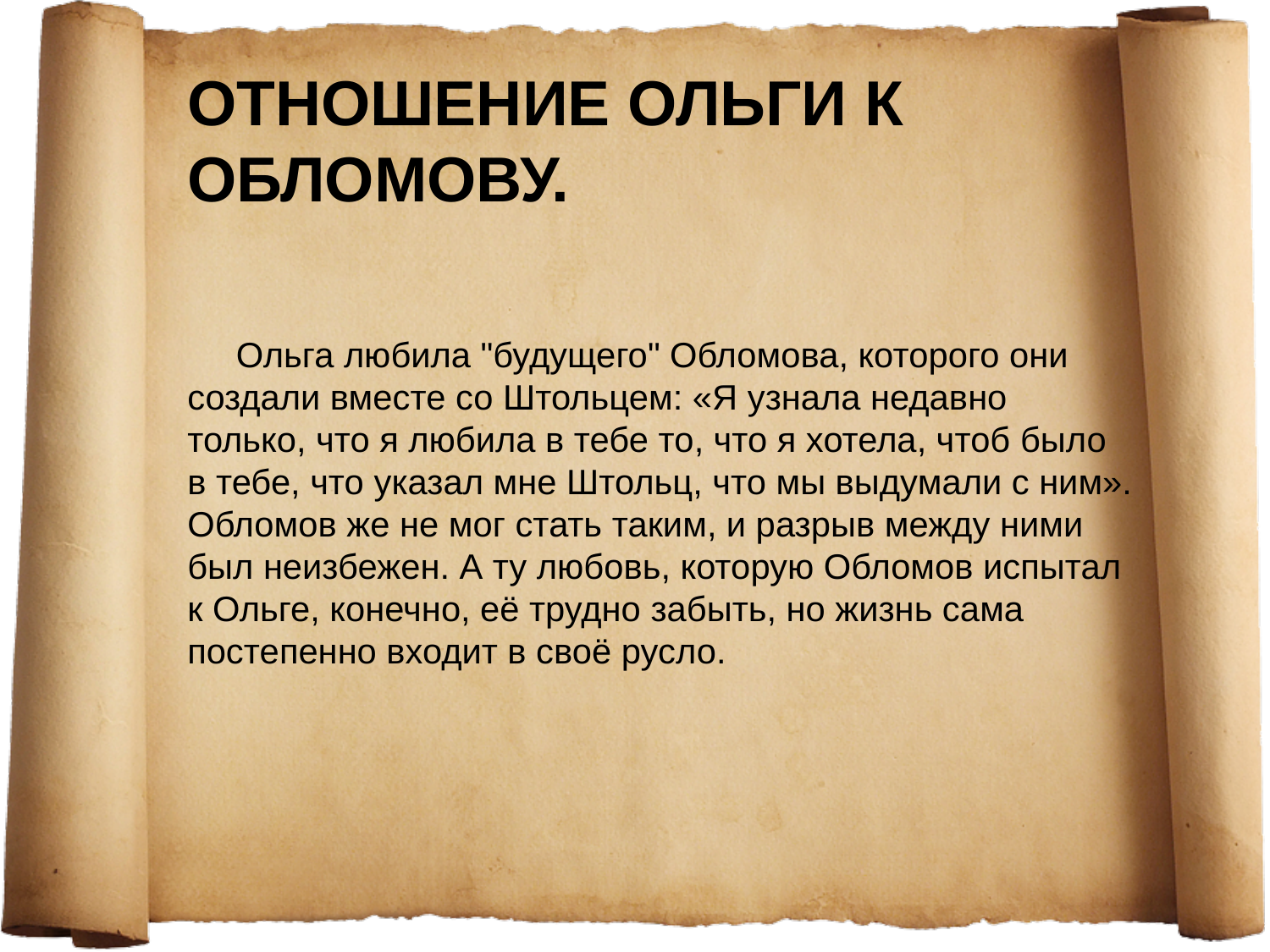

Отношение Ольги к     Обломову.
     Ольга любила "будущего" Обломова, которого они создали вместе со Штольцем: «Я узнала недавно только, что я любила в тебе то, что я хотела, чтоб было в тебе, что указал мне Штольц, что мы выдумали с ним». Обломов же не мог стать таким, и разрыв между ними был неизбежен. А ту любовь, которую Обломов испытал к Ольге, конечно, её трудно забыть, но жизнь сама постепенно входит в своё русло.